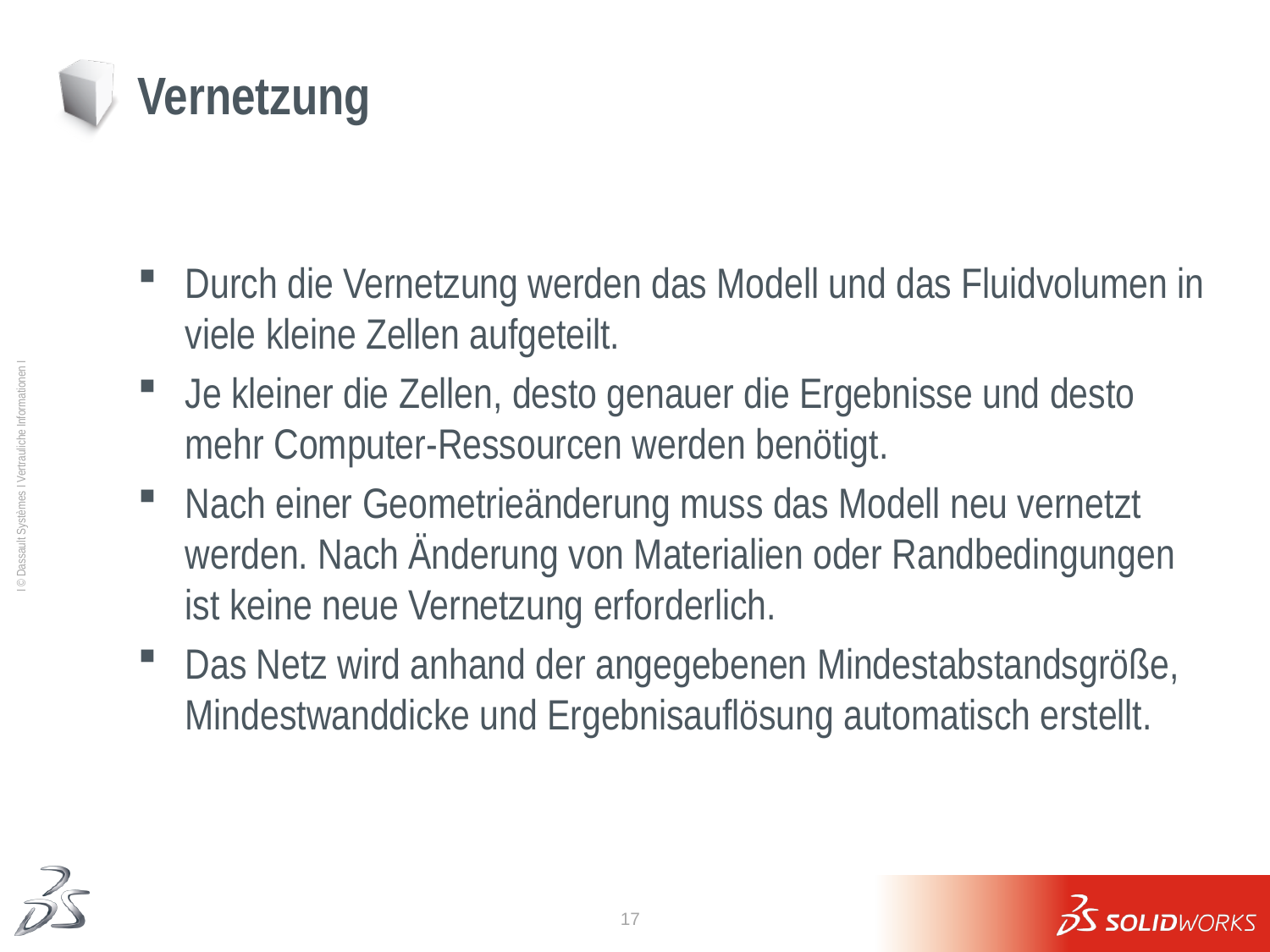

# Vernetzung
Durch die Vernetzung werden das Modell und das Fluidvolumen in viele kleine Zellen aufgeteilt.
Je kleiner die Zellen, desto genauer die Ergebnisse und desto mehr Computer-Ressourcen werden benötigt.
Nach einer Geometrieänderung muss das Modell neu vernetzt werden. Nach Änderung von Materialien oder Randbedingungen ist keine neue Vernetzung erforderlich.
Das Netz wird anhand der angegebenen Mindestabstandsgröße, Mindestwanddicke und Ergebnisauflösung automatisch erstellt.